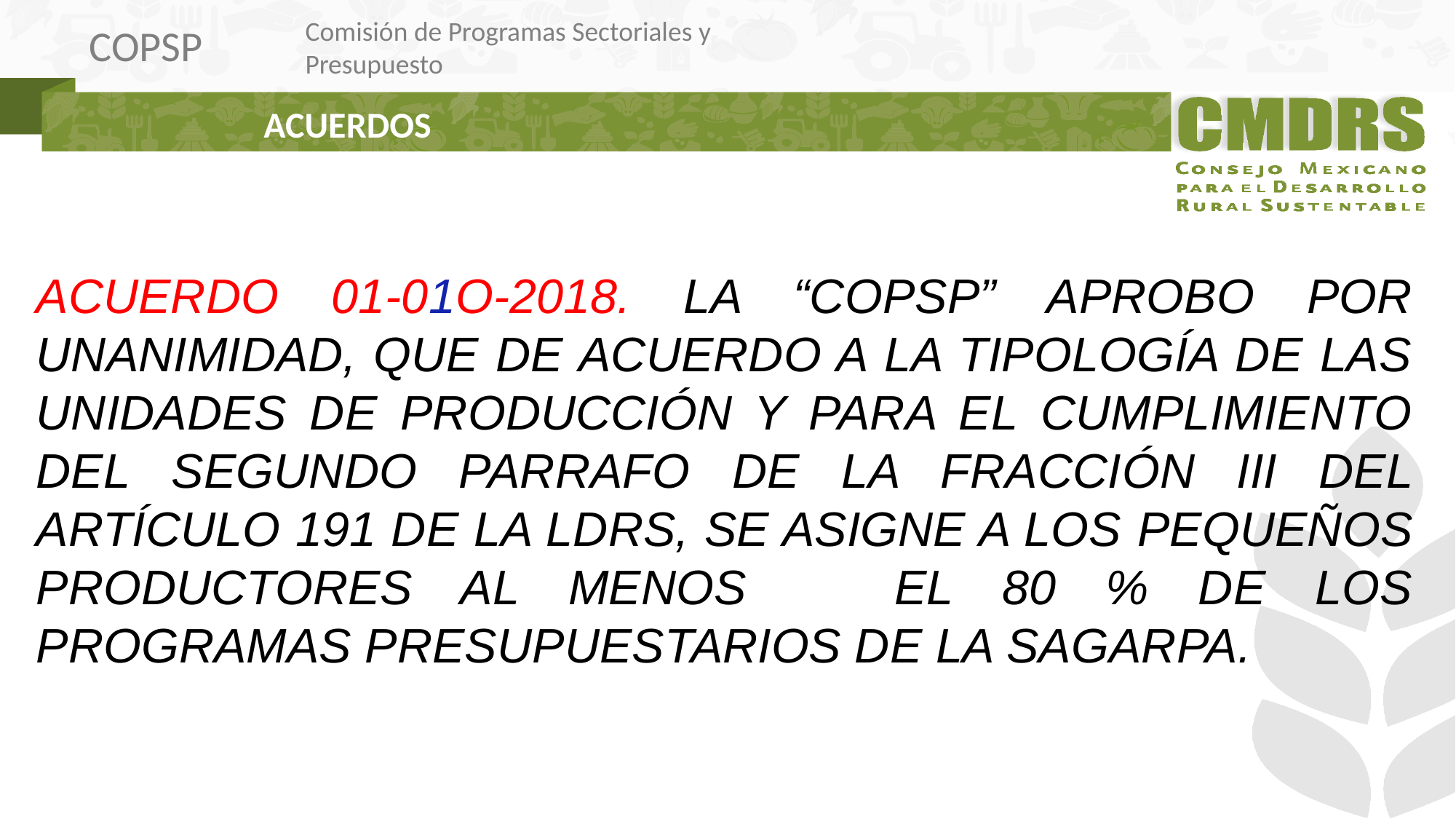

ACUERDOS

ACUERDO 01-01O-2018. LA “COPSP” APROBO POR UNANIMIDAD, QUE DE ACUERDO A LA TIPOLOGÍA DE LAS UNIDADES DE PRODUCCIÓN Y PARA EL CUMPLIMIENTO DEL SEGUNDO PARRAFO DE LA FRACCIÓN III DEL ARTÍCULO 191 DE LA LDRS, SE ASIGNE A LOS PEQUEÑOS PRODUCTORES AL MENOS   EL 80 % DE LOS PROGRAMAS PRESUPUESTARIOS DE LA SAGARPA.